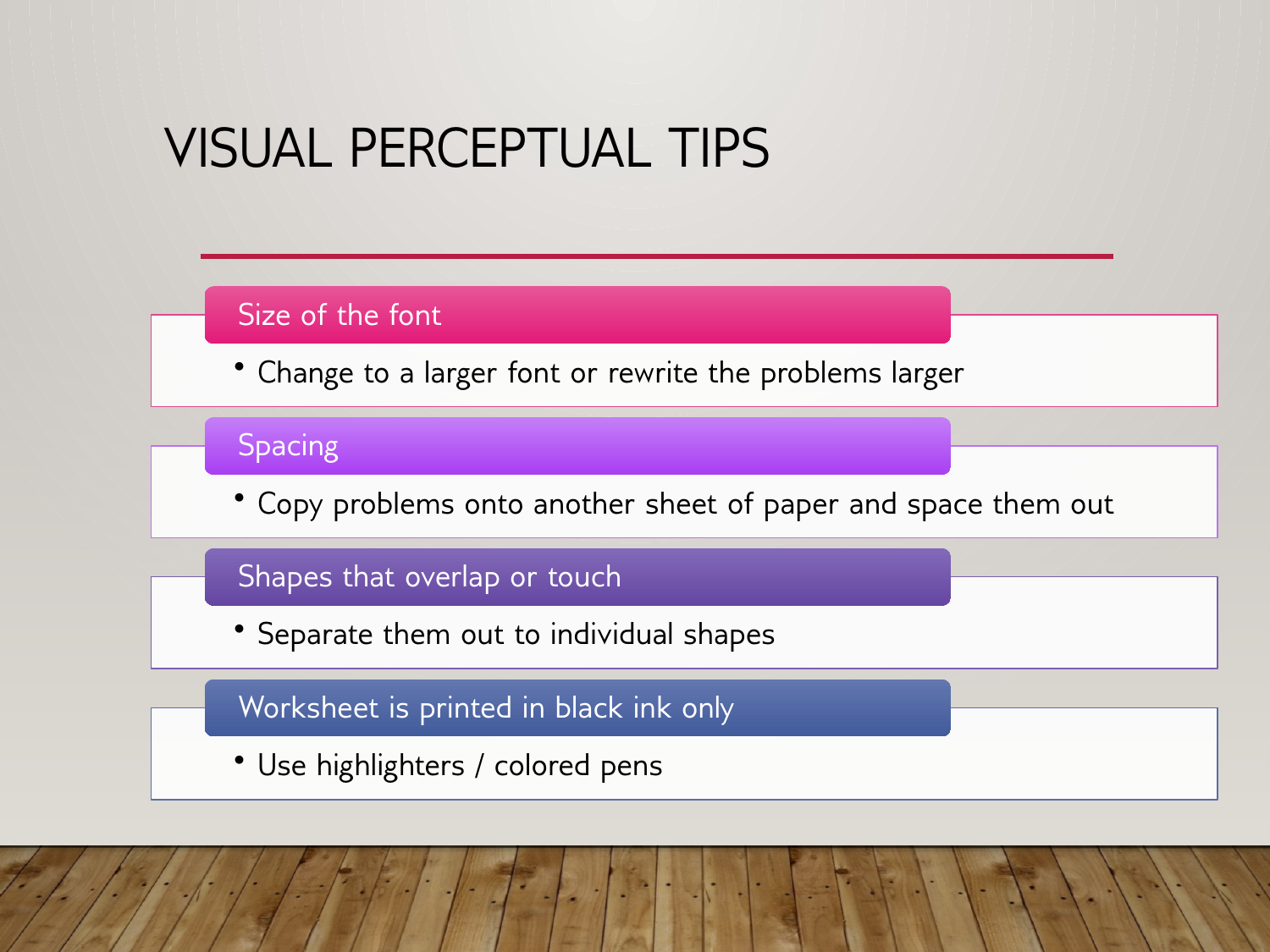

# Visual Perceptual Tips
Change to a larger font or rewrite the problems larger
Size of the font
Copy problems onto another sheet of paper and space them out
Spacing
Separate them out to individual shapes
Shapes that overlap or touch
Use highlighters / colored pens
Worksheet is printed in black ink only